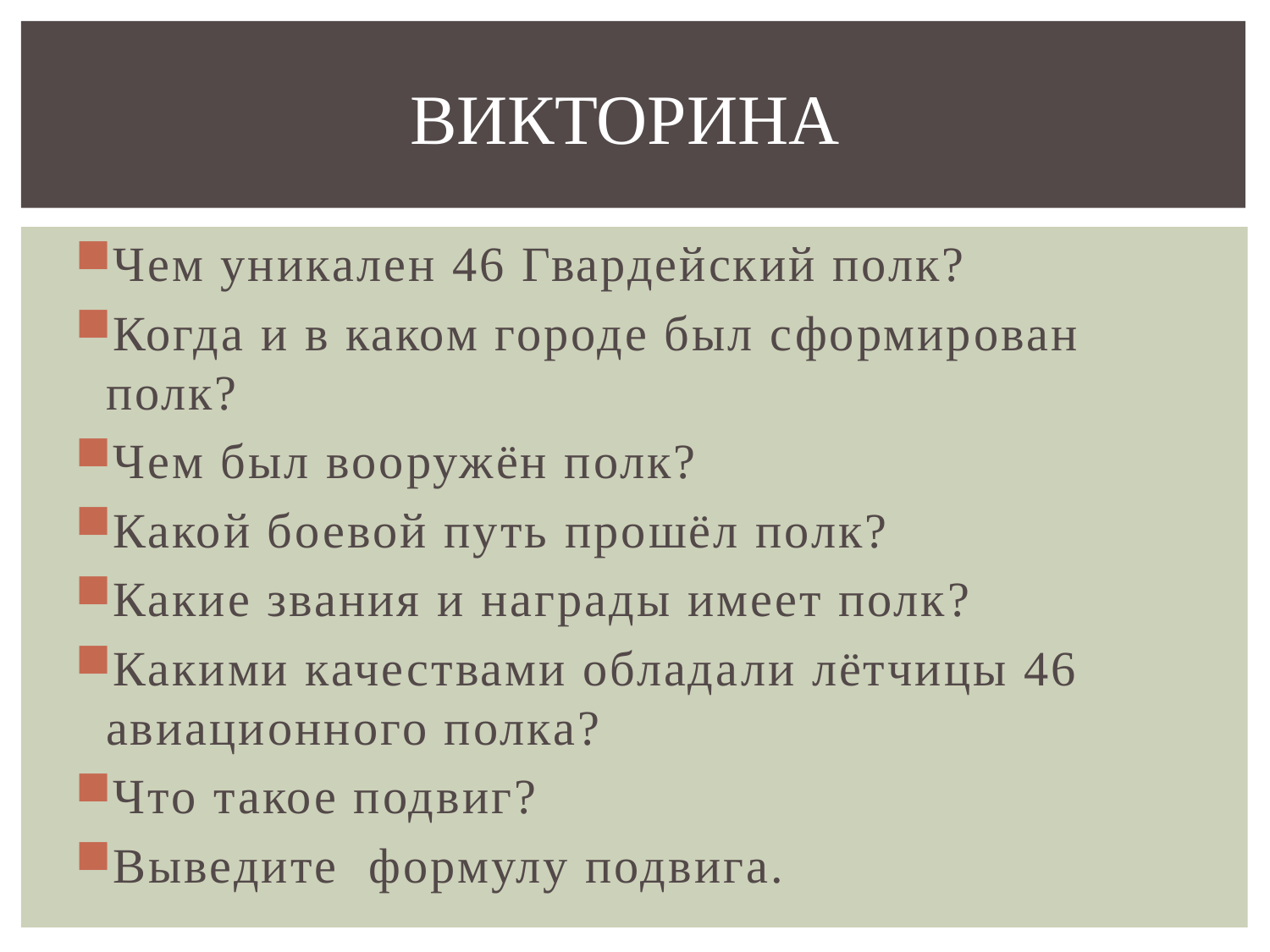

ВИКТОРИНА
Чем уникален 46 Гвардейский полк?
Когда и в каком городе был сформирован полк?
Чем был вооружён полк?
Какой боевой путь прошёл полк?
Какие звания и награды имеет полк?
Какими качествами обладали лётчицы 46 авиационного полка?
Что такое подвиг?
Выведите  формулу подвига.